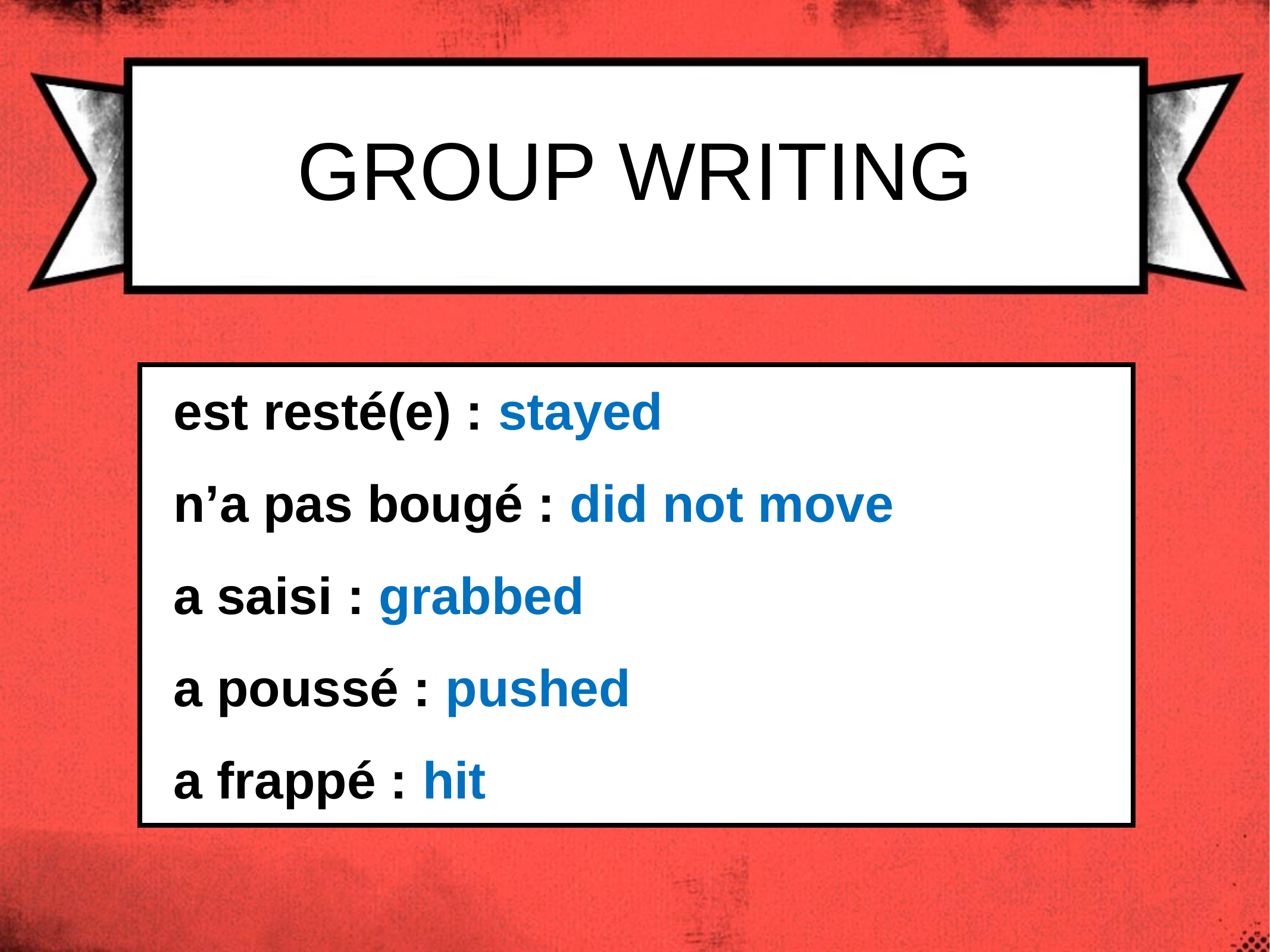

# Group Writing
est resté(e) : stayed
n’a pas bougé : did not move
a saisi : grabbed
a poussé : pushed
a frappé : hit